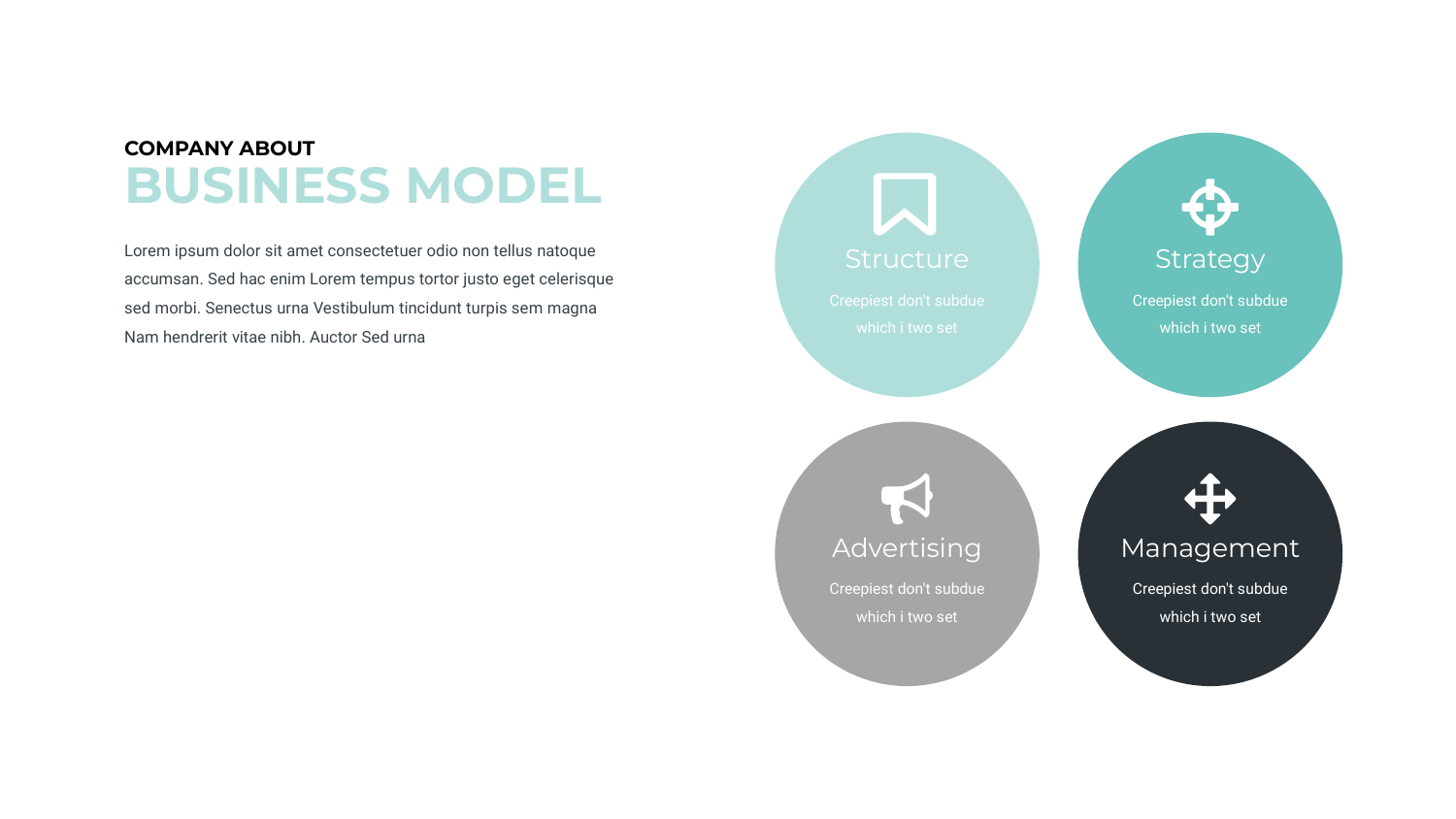

COMPANY ABOUT
BUSINESS MODEL

Lorem ipsum dolor sit amet consectetuer odio non tellus natoque accumsan. Sed hac enim Lorem tempus tortor justo eget celerisque sed morbi. Senectus urna Vestibulum tincidunt turpis sem magna Nam hendrerit vitae nibh. Auctor Sed urna
Structure
Strategy
Creepiest don't subdue
which i two set
Creepiest don't subdue
which i two set

Advertising
Management
Creepiest don't subdue
which i two set
Creepiest don't subdue
which i two set